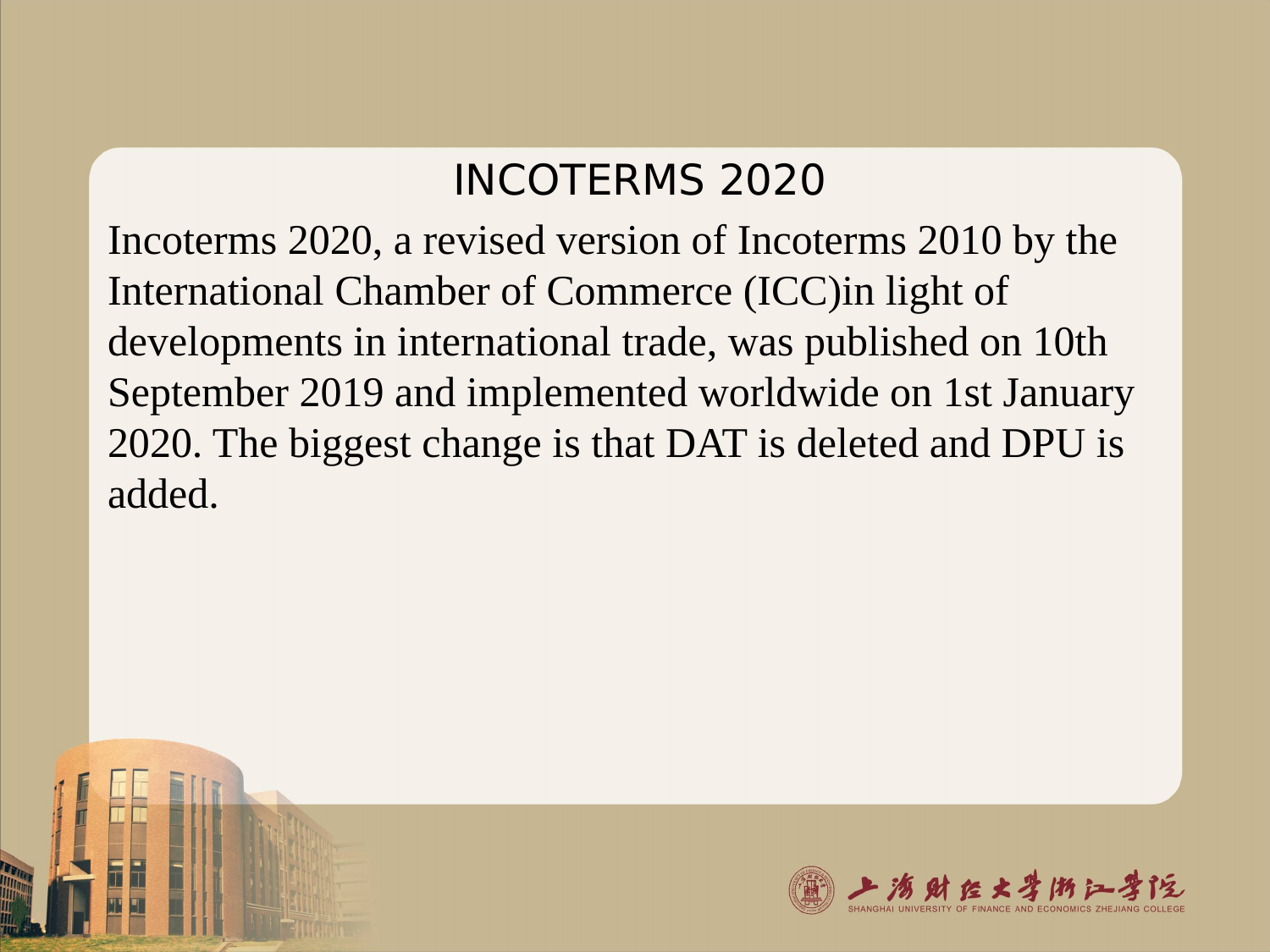

#
INCOTERMS 2020
Incoterms 2020, a revised version of Incoterms 2010 by the International Chamber of Commerce (ICC)in light of developments in international trade, was published on 10th September 2019 and implemented worldwide on 1st January 2020. The biggest change is that DAT is deleted and DPU is added.